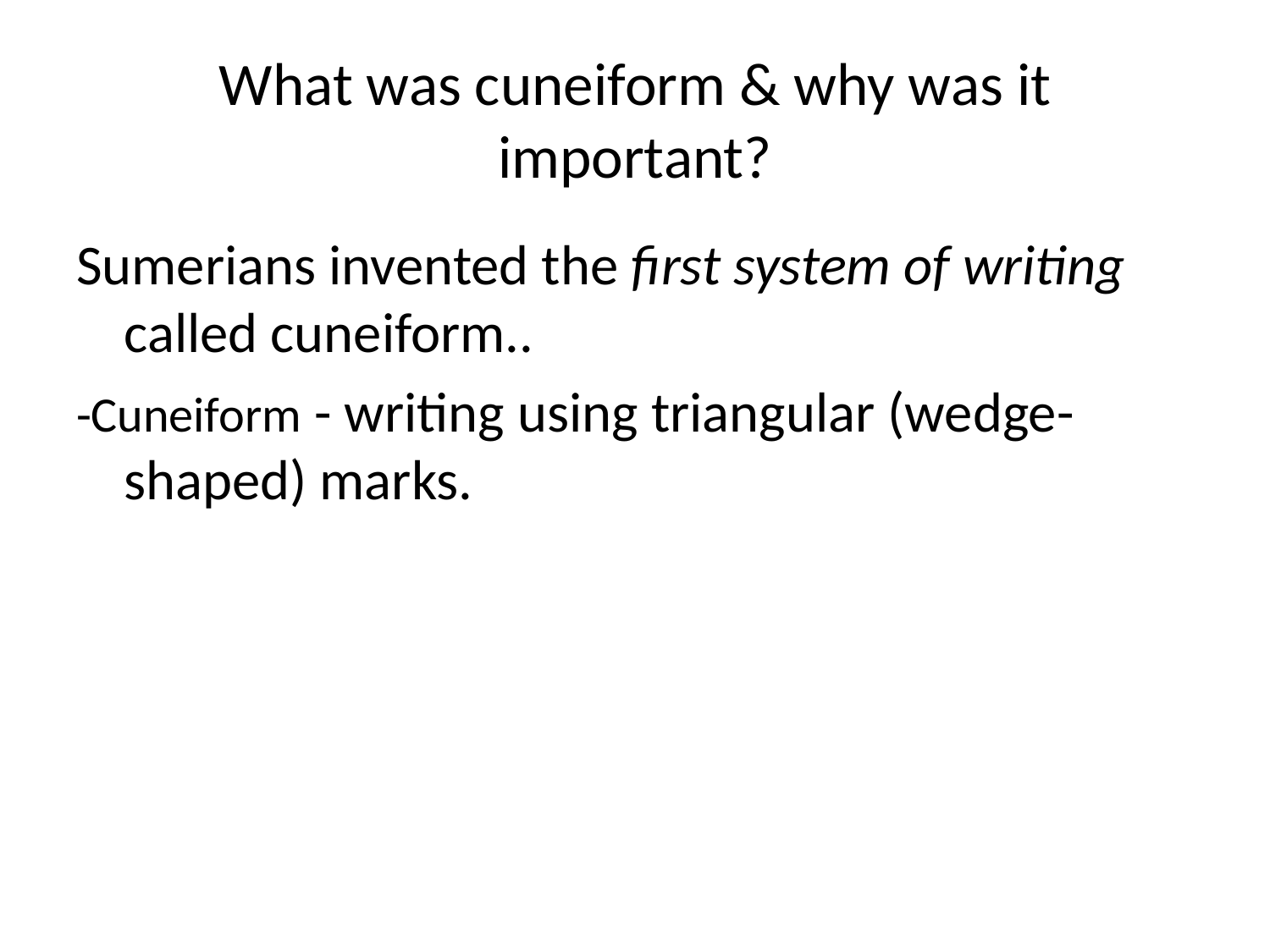

# What was cuneiform & why was it important?
Sumerians invented the first system of writing called cuneiform..
-Cuneiform - writing using triangular (wedge-shaped) marks.